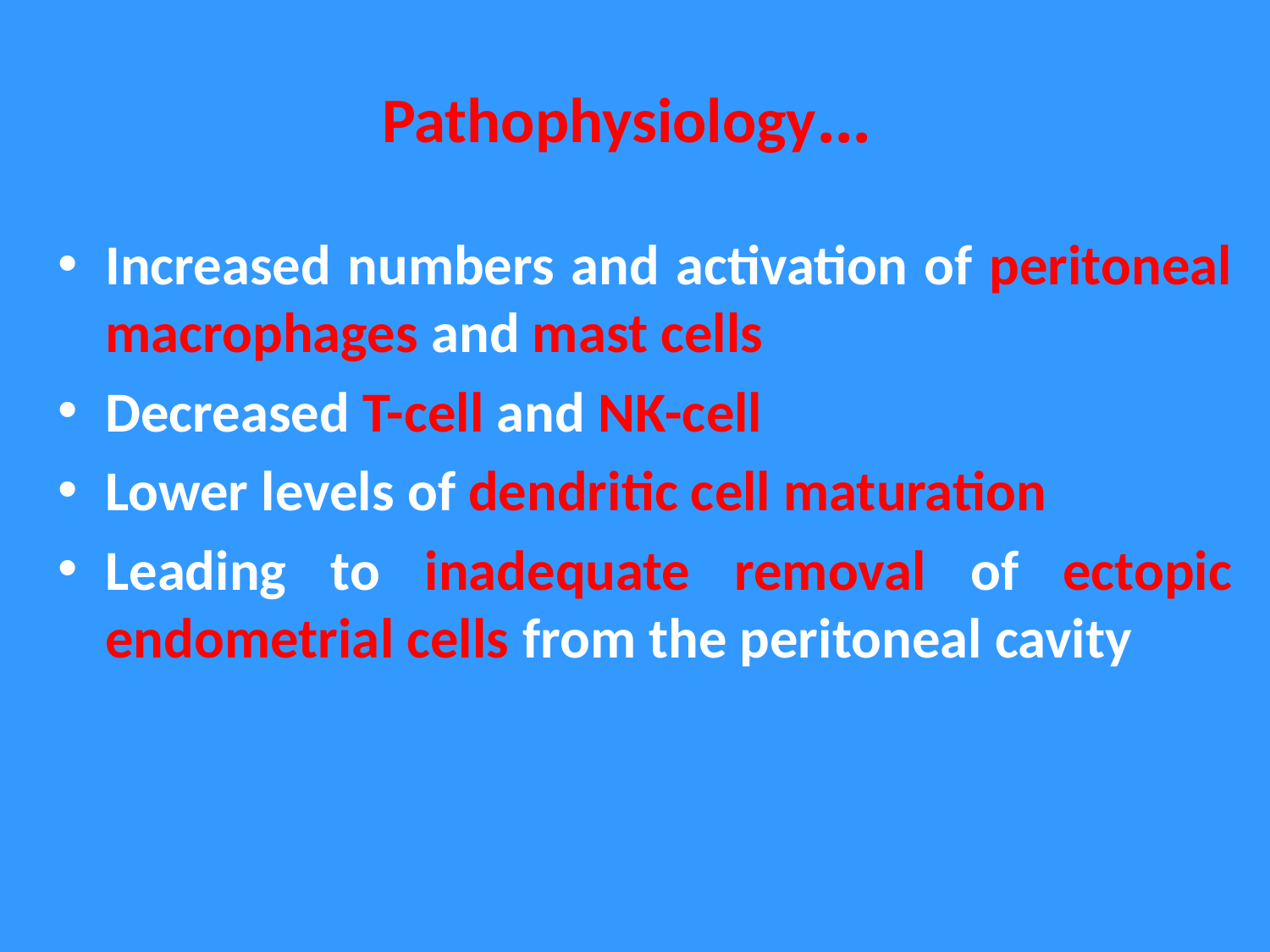

# ...Pathophysiology
Increased numbers and activation of peritoneal macrophages and mast cells
Decreased T-cell and NK-cell
Lower levels of dendritic cell maturation
Leading to inadequate removal of ectopic endometrial cells from the peritoneal cavity